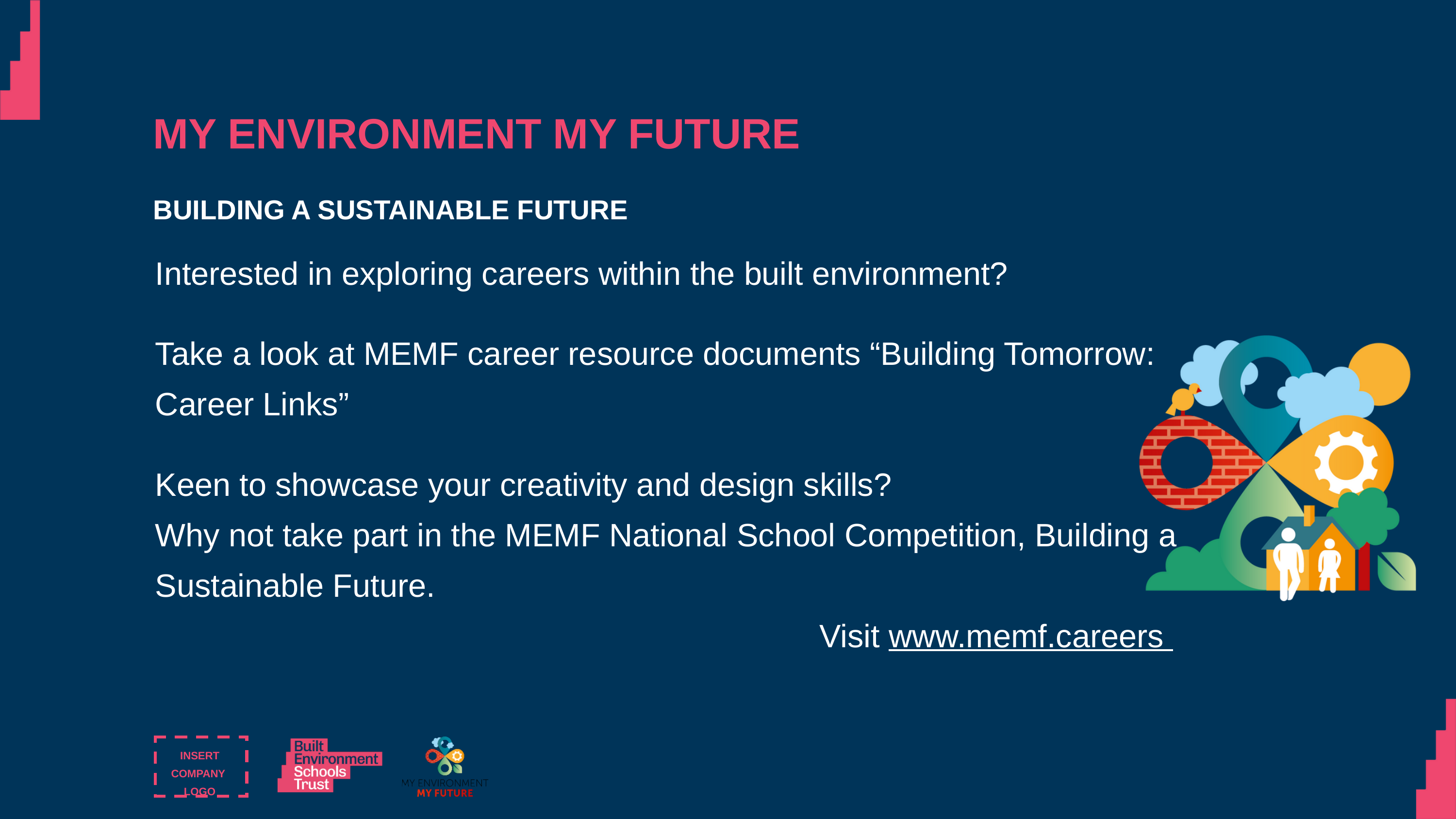

MY ENVIRONMENT MY FUTURE
BUILDING A SUSTAINABLE FUTURE
Interested in exploring careers within the built environment?

Take a look at MEMF career resource documents “Building Tomorrow: Career Links”

Keen to showcase your creativity and design skills?
Why not take part in the MEMF National School Competition, Building a Sustainable Future.
                                                       			 Visit www.memf.careers

© Built Environment Schools Trust

INSERT COMPANY
LOGO